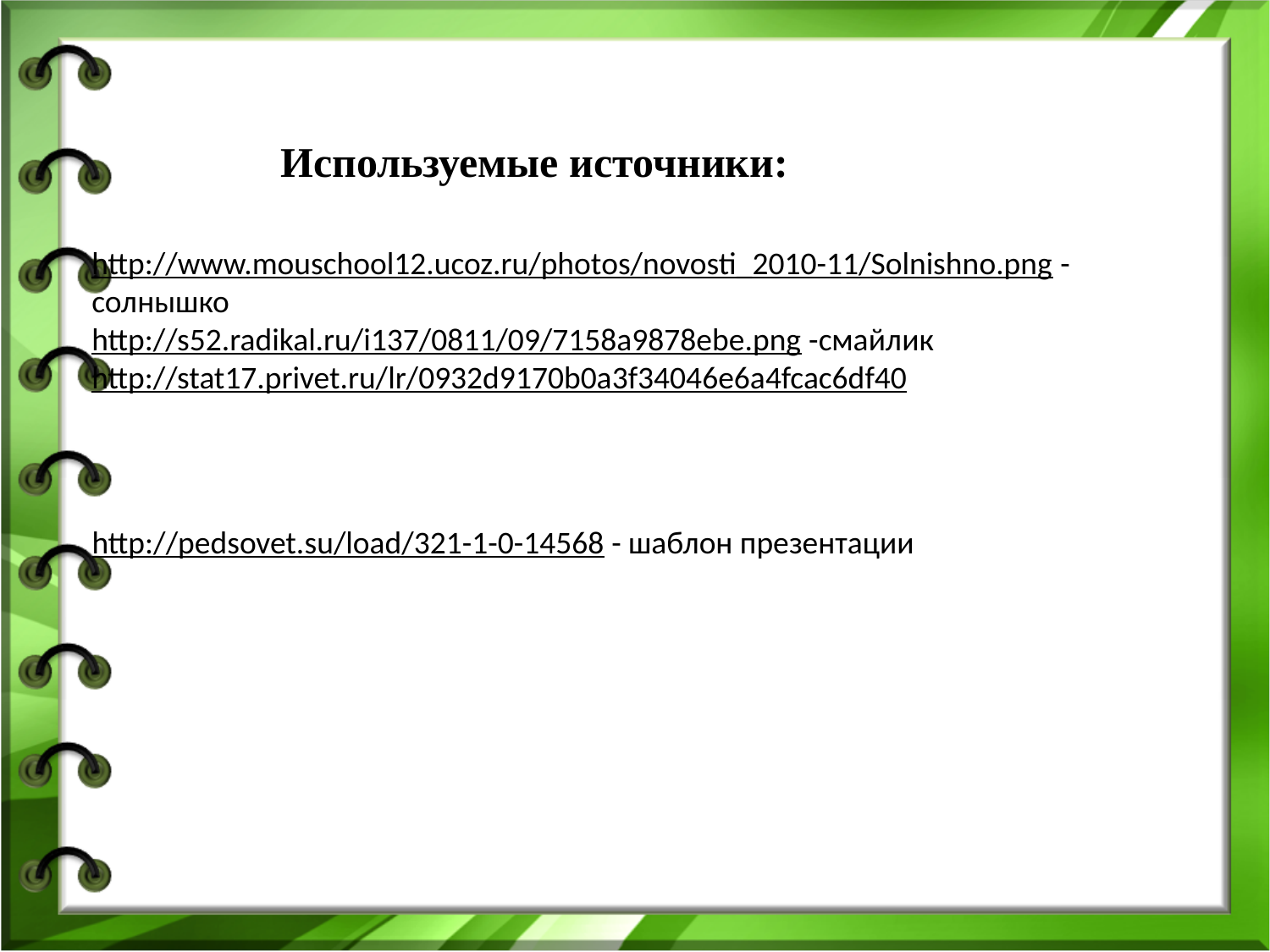

Используемые источники:

http://www.mouschool12.ucoz.ru/photos/novosti_2010-11/Solnishno.png - солнышко
http://s52.radikal.ru/i137/0811/09/7158a9878ebe.png -смайлик
http://stat17.privet.ru/lr/0932d9170b0a3f34046e6a4fcac6df40

http://pedsovet.su/load/321-1-0-14568 - шаблон презентации